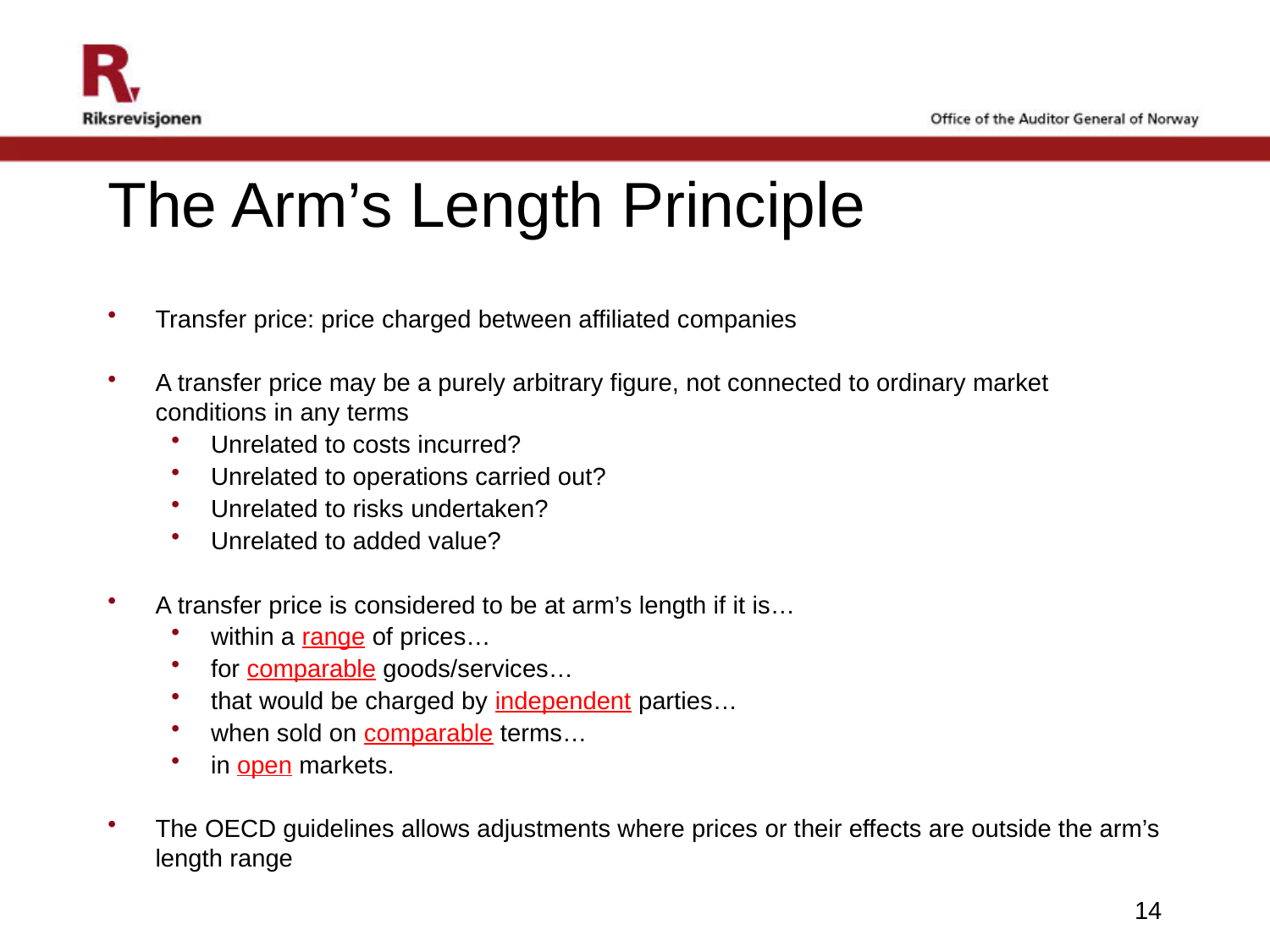

# The Arm’s Length Principle
Transfer price: price charged between affiliated companies

A transfer price may be a purely arbitrary figure, not connected to ordinary market conditions in any terms
Unrelated to costs incurred?
Unrelated to operations carried out?
Unrelated to risks undertaken?
Unrelated to added value?

A transfer price is considered to be at arm’s length if it is…
within a range of prices…
for comparable goods/services…
that would be charged by independent parties…
when sold on comparable terms…
in open markets.

The OECD guidelines allows adjustments where prices or their effects are outside the arm’s length range

14